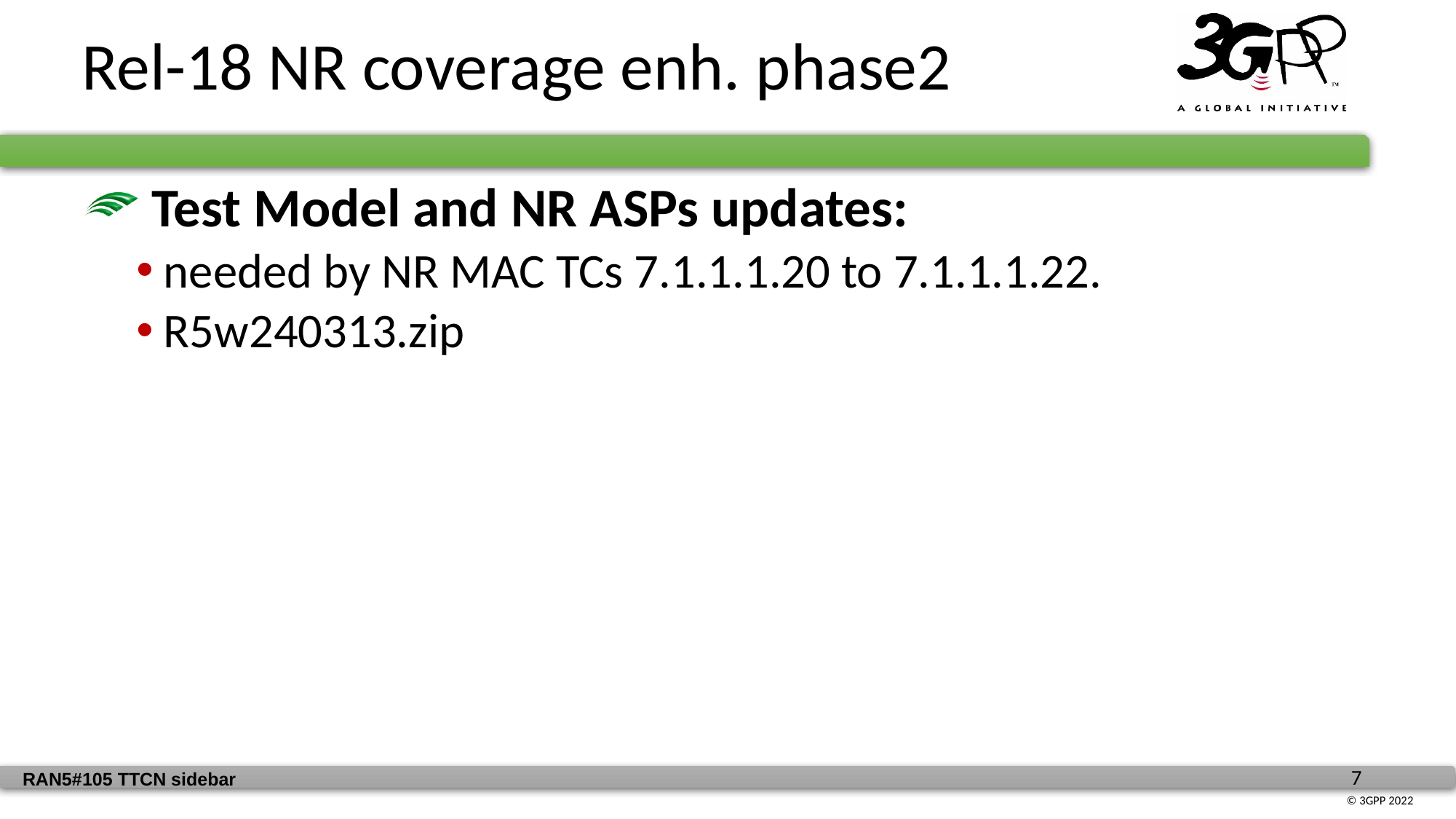

Rel-18 NR coverage enh. phase2
 Test Model and NR ASPs updates:
needed by NR MAC TCs 7.1.1.1.20 to 7.1.1.1.22.
R5w240313.zip